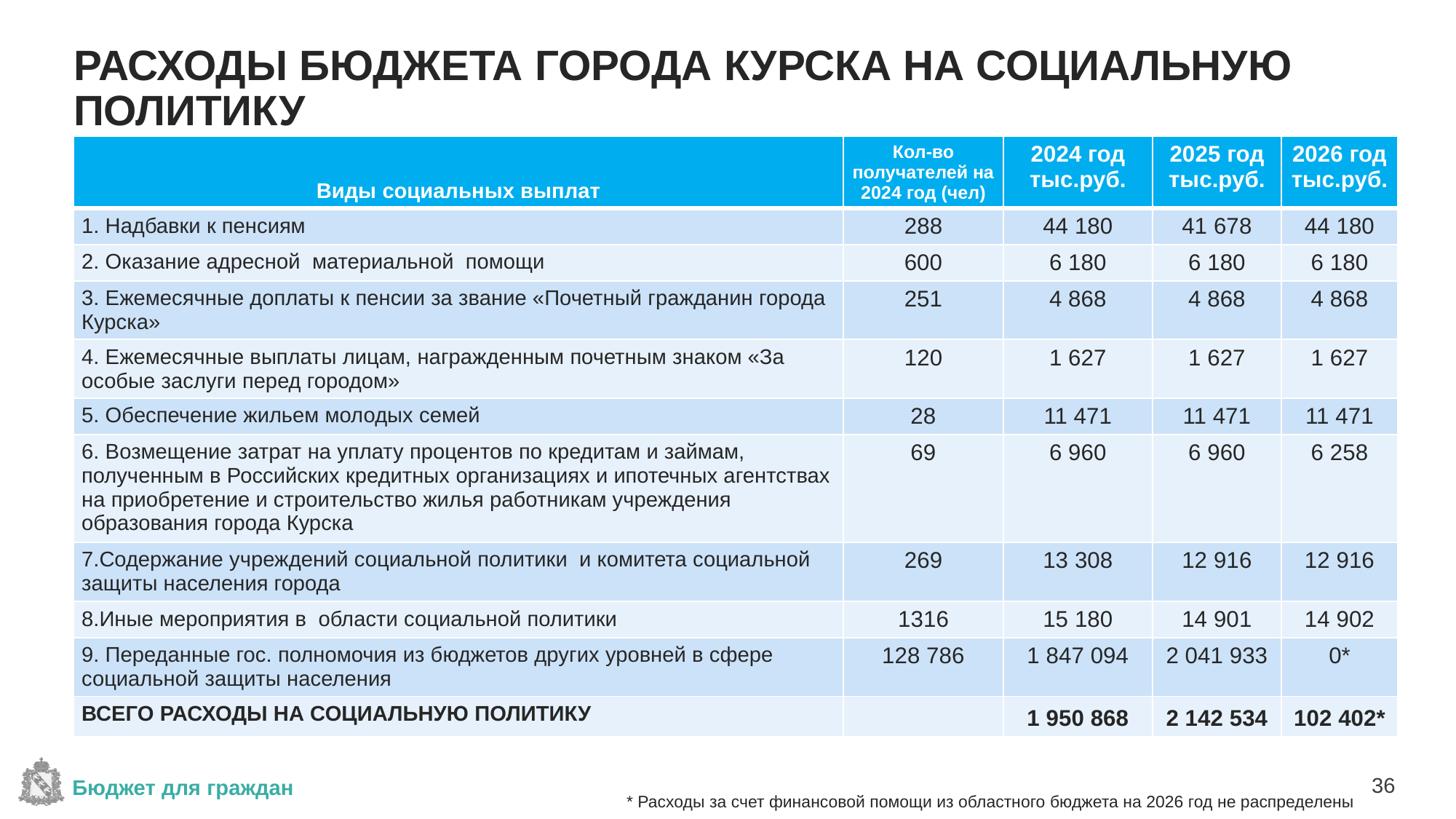

# РАСХОДЫ БЮДЖЕТА ГОРОДА КУРСКА НА СОЦИАЛЬНУЮ ПОЛИТИКУ
| Виды социальных выплат | Кол-во получателей на 2024 год (чел) | 2024 год тыс.руб. | 2025 год тыс.руб. | 2026 год тыс.руб. |
| --- | --- | --- | --- | --- |
| 1. Надбавки к пенсиям | 288 | 44 180 | 41 678 | 44 180 |
| 2. Оказание адресной материальной помощи | 600 | 6 180 | 6 180 | 6 180 |
| 3. Ежемесячные доплаты к пенсии за звание «Почетный гражданин города Курска» | 251 | 4 868 | 4 868 | 4 868 |
| 4. Ежемесячные выплаты лицам, награжденным почетным знаком «За особые заслуги перед городом» | 120 | 1 627 | 1 627 | 1 627 |
| 5. Обеспечение жильем молодых семей | 28 | 11 471 | 11 471 | 11 471 |
| 6. Возмещение затрат на уплату процентов по кредитам и займам, полученным в Российских кредитных организациях и ипотечных агентствах на приобретение и строительство жилья работникам учреждения образования города Курска | 69 | 6 960 | 6 960 | 6 258 |
| 7.Содержание учреждений социальной политики и комитета социальной защиты населения города | 269 | 13 308 | 12 916 | 12 916 |
| 8.Иные мероприятия в области социальной политики | 1316 | 15 180 | 14 901 | 14 902 |
| 9. Переданные гос. полномочия из бюджетов других уровней в сфере социальной защиты населения | 128 786 | 1 847 094 | 2 041 933 | 0\* |
| ВСЕГО РАСХОДЫ НА СОЦИАЛЬНУЮ ПОЛИТИКУ |  | 1 950 868 | 2 142 534 | 102 402\* |
* Расходы за счет финансовой помощи из областного бюджета на 2026 год не распределены